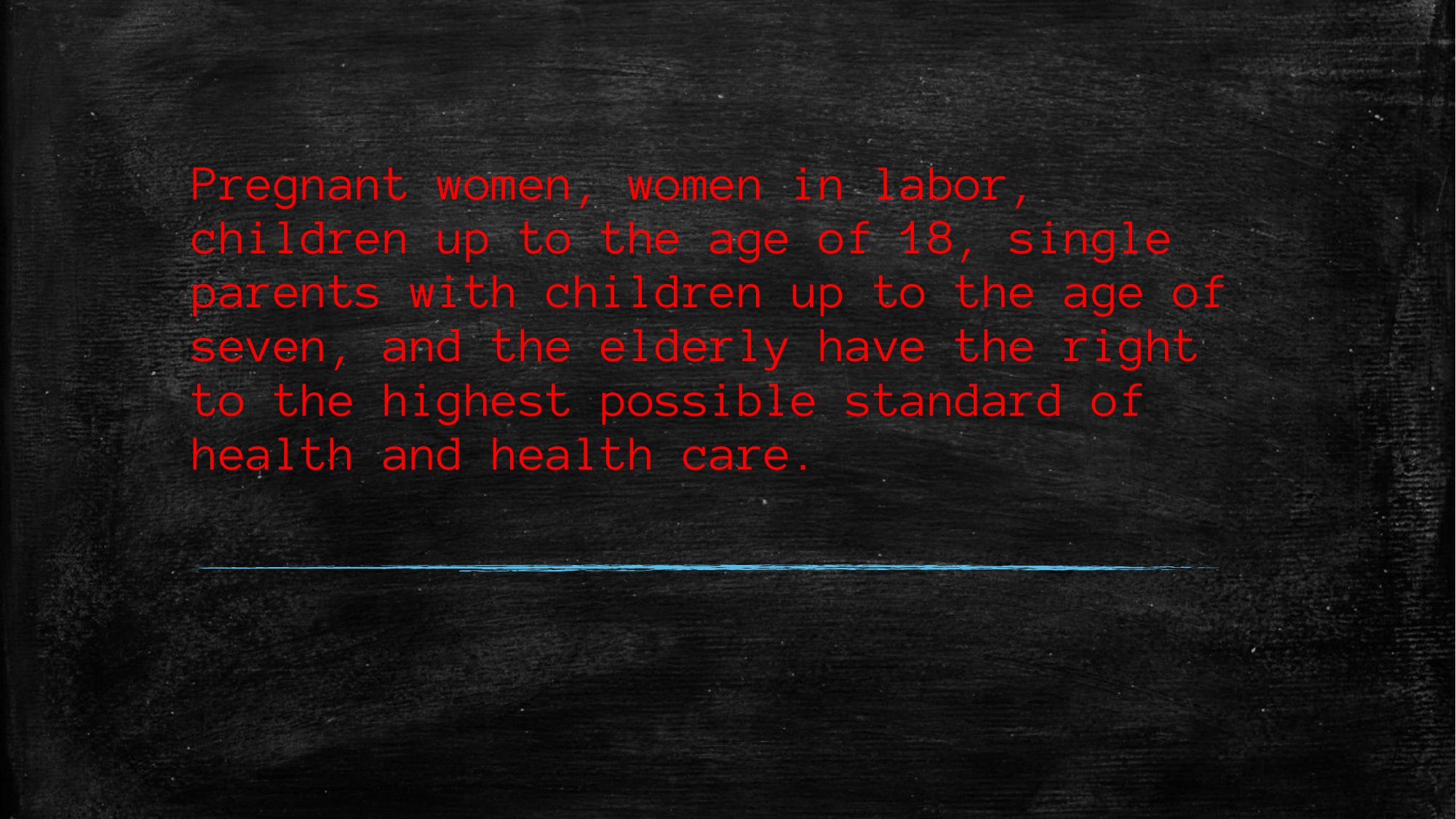

# Pregnant women, women in labor, children up to the age of 18, single parents with children up to the age of seven, and the elderly have the right to the highest possible standard of health and health care.